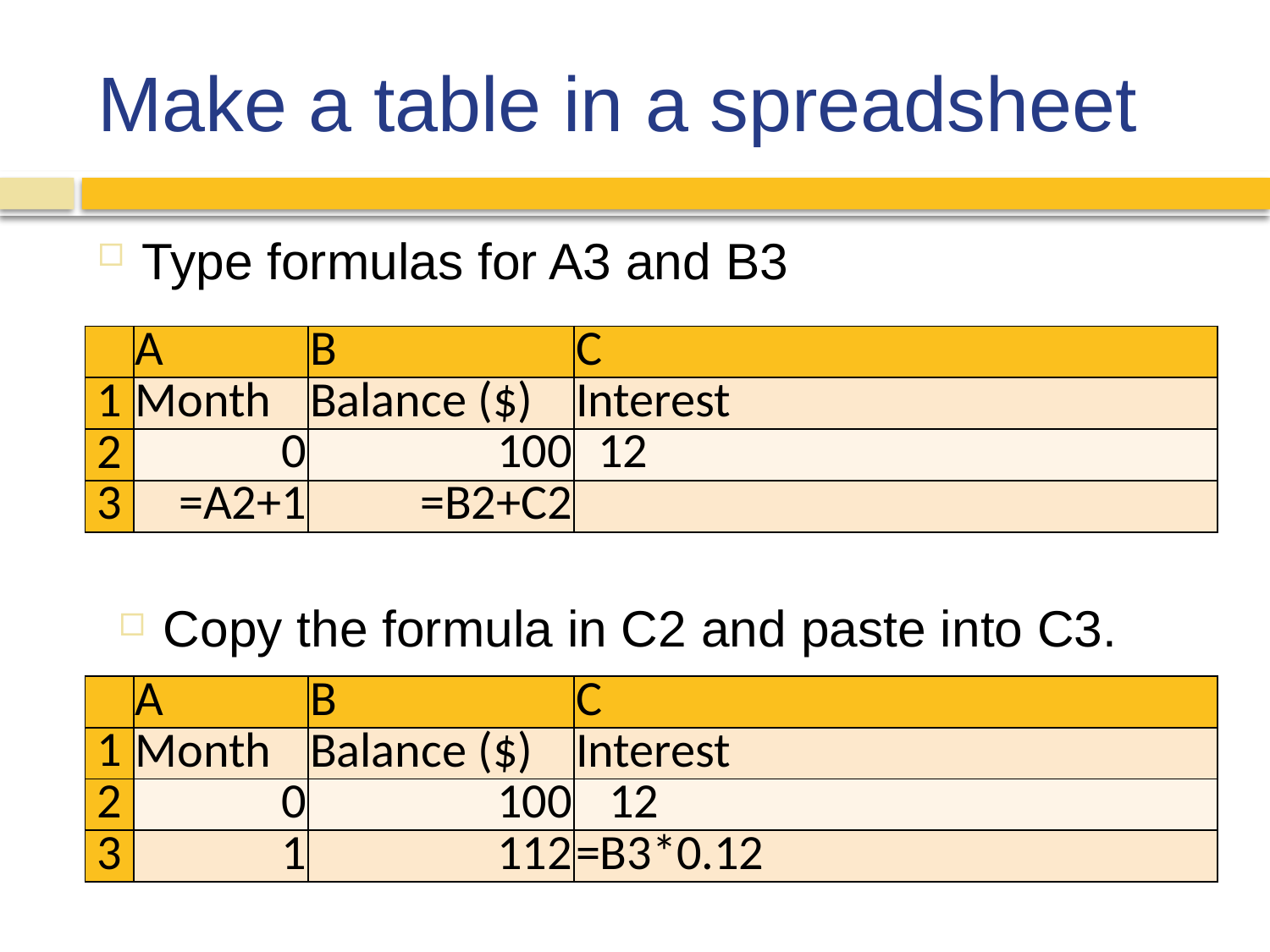

# Make a table in a spreadsheet
Type formulas for A3 and B3
|  | A | B | C |
| --- | --- | --- | --- |
| 1 | Month | Balance ($) | Interest |
| 2 | 0 | 100 | 12 |
| 3 | =A2+1 | =B2+C2 |  |
Copy the formula in C2 and paste into C3.
|  | A | B | C |
| --- | --- | --- | --- |
| 1 | Month | Balance ($) | Interest |
| 2 | 0 | 100 | 12 |
| 3 | 1 | 112 | =B3\*0.12 |